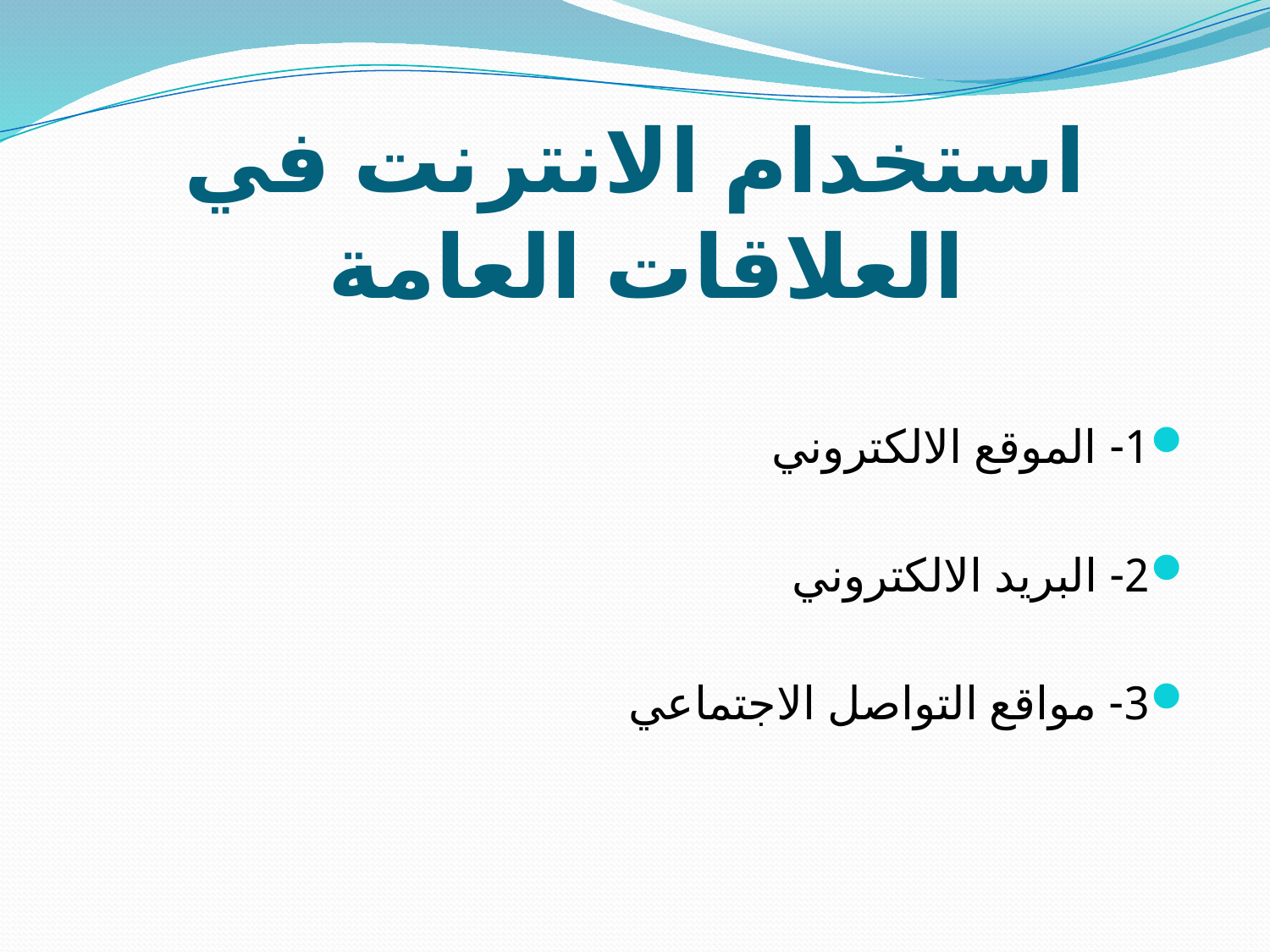

# استخدام الانترنت في العلاقات العامة
1- الموقع الالكتروني

2- البريد الالكتروني

3- مواقع التواصل الاجتماعي